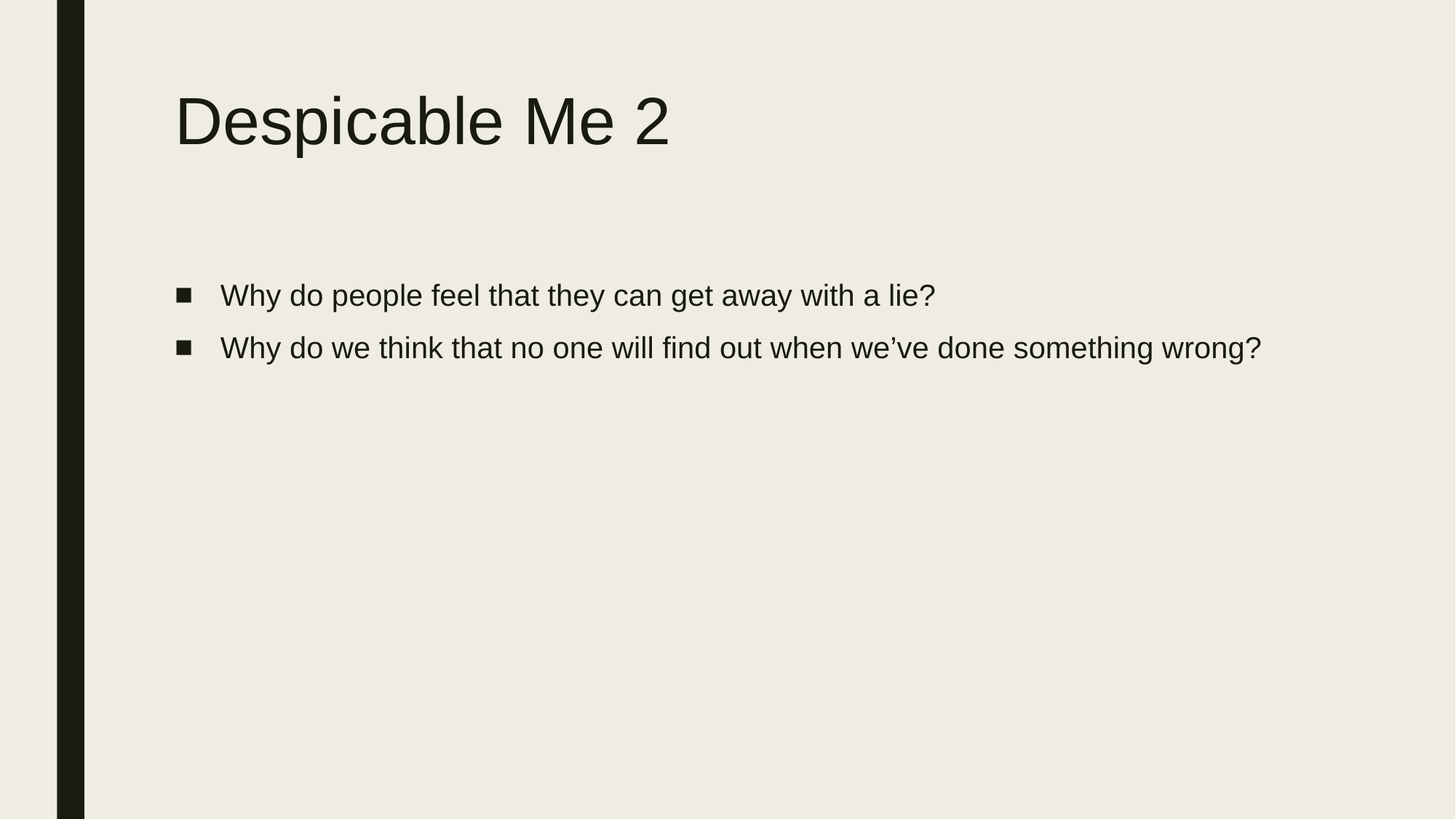

# Despicable Me 2
Why do people feel that they can get away with a lie?
Why do we think that no one will find out when we’ve done something wrong?